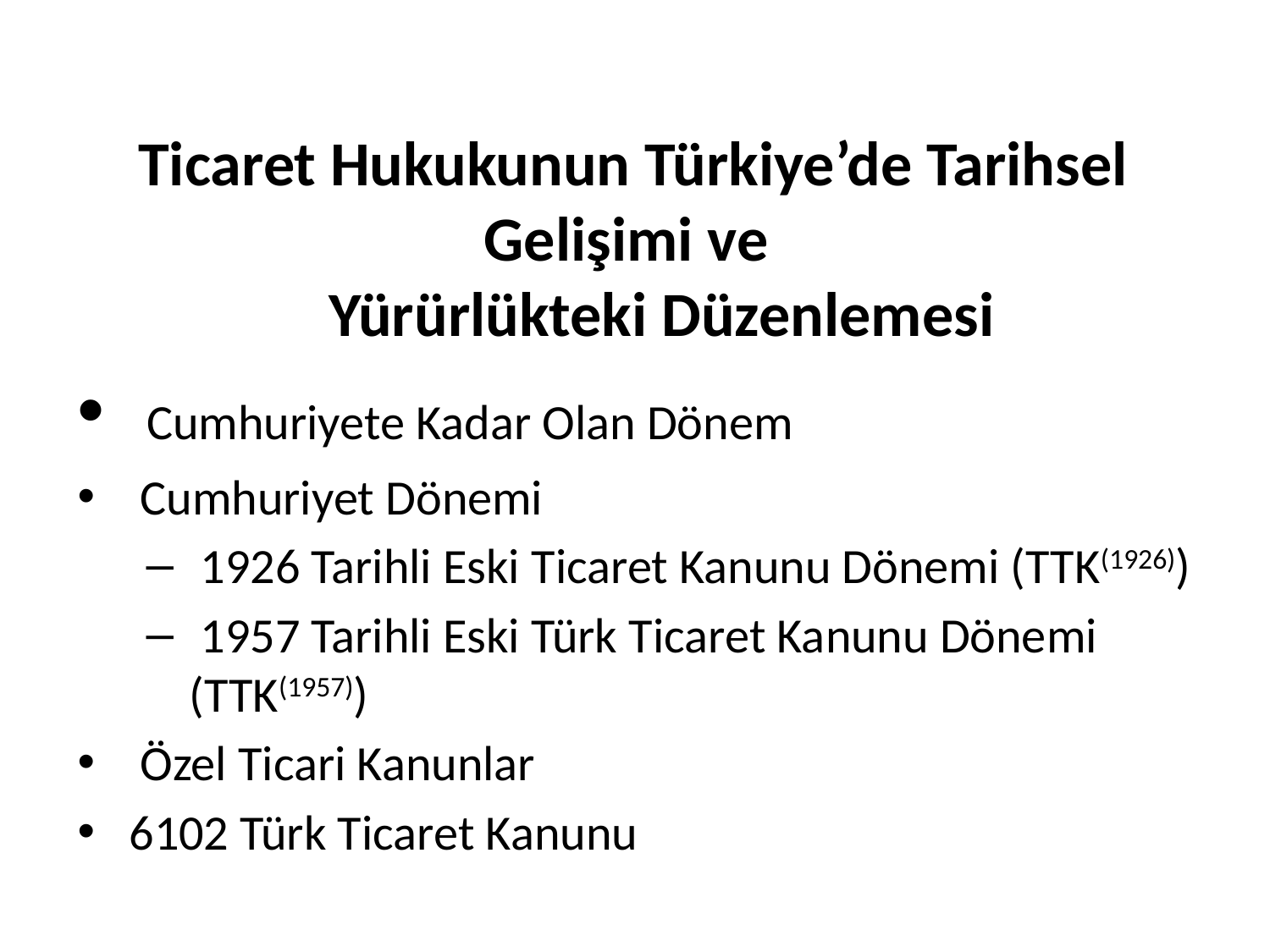

# Ticaret Hukukunun Türkiye’de Tarihsel Gelişimi ve Yürürlükteki Düzenlemesi
 Cumhuriyete Kadar Olan Dönem
 Cumhuriyet Dönemi
 1926 Tarihli Eski Ticaret Kanunu Dönemi (TTK(1926))
 1957 Tarihli Eski Türk Ticaret Kanunu Dönemi (TTK(1957))
 Özel Ticari Kanunlar
6102 Türk Ticaret Kanunu